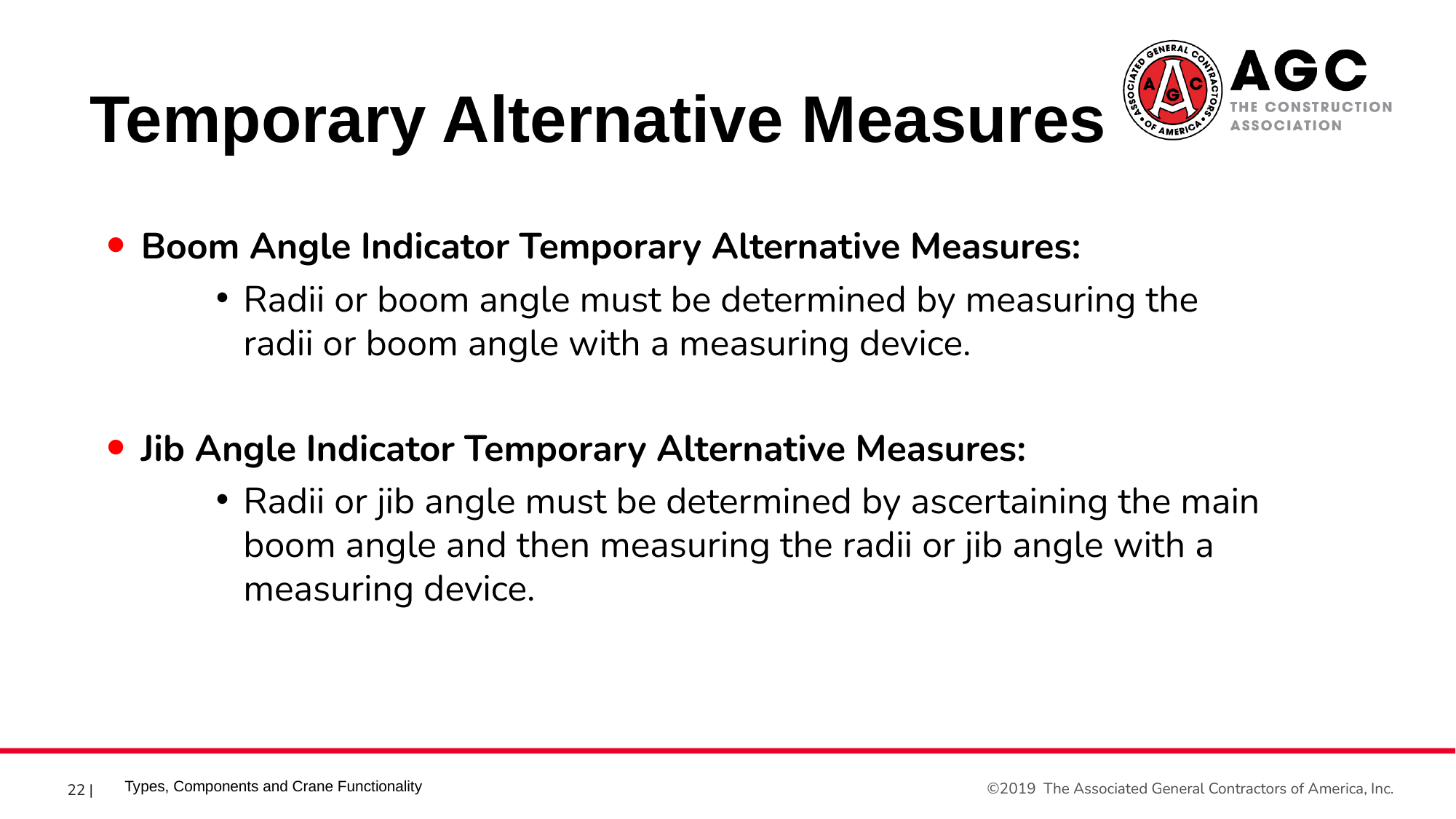

Temporary Alternative Measures

Boom Angle Indicator Temporary Alternative Measures:
Radii or boom angle must be determined by measuring the radii or boom angle with a measuring device.

Jib Angle Indicator Temporary Alternative Measures:
Radii or jib angle must be determined by ascertaining the main boom angle and then measuring the radii or jib angle with a measuring device.
Types, Components and Crane Functionality